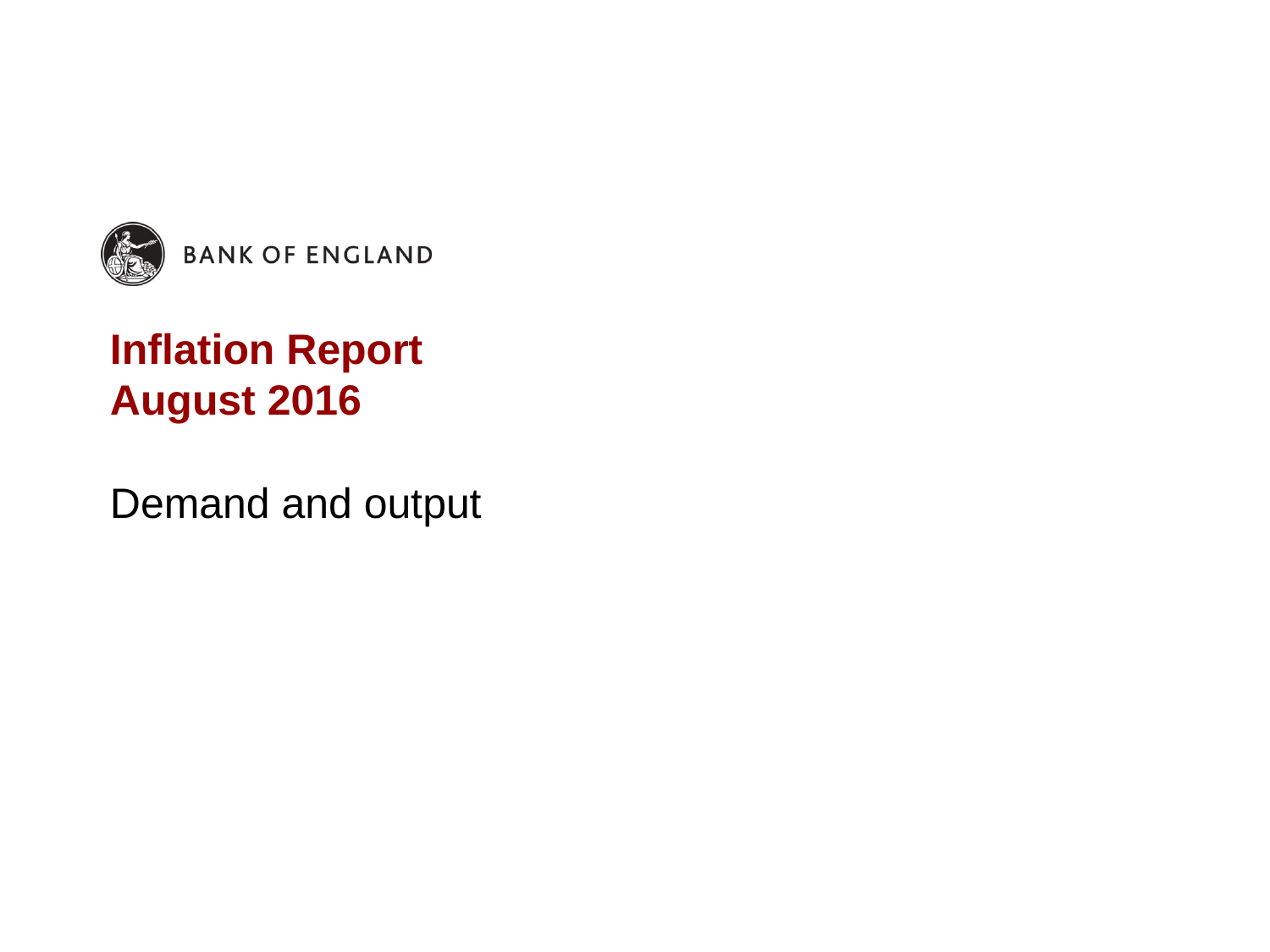

# Inflation Report August 2016
Demand and output